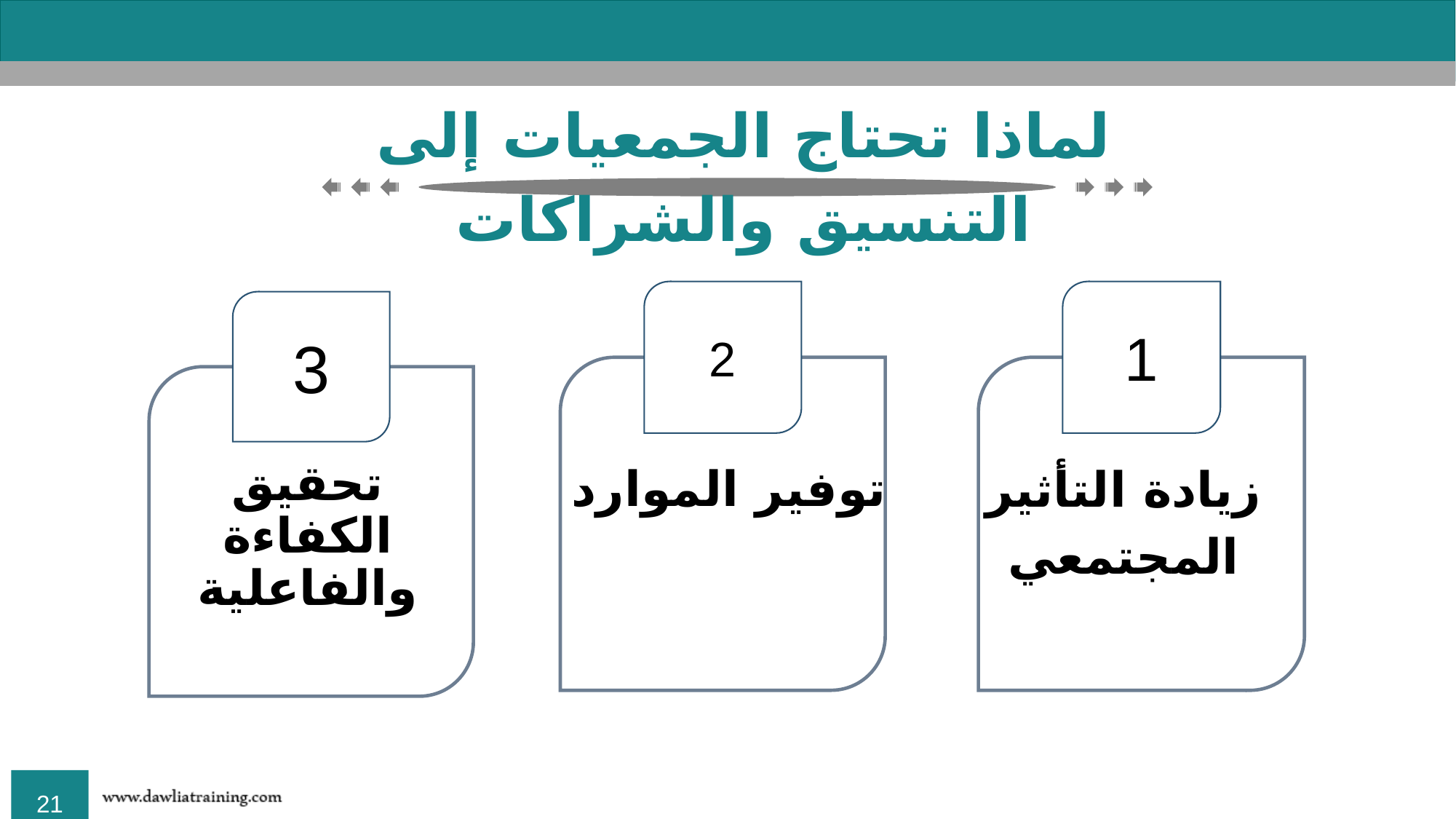

لماذا تحتاج الجمعيات إلى التنسيق والشراكات

2

توفير الموارد
1

زيادة التأثير المجتمعي
3

تحقيق الكفاءة والفاعلية